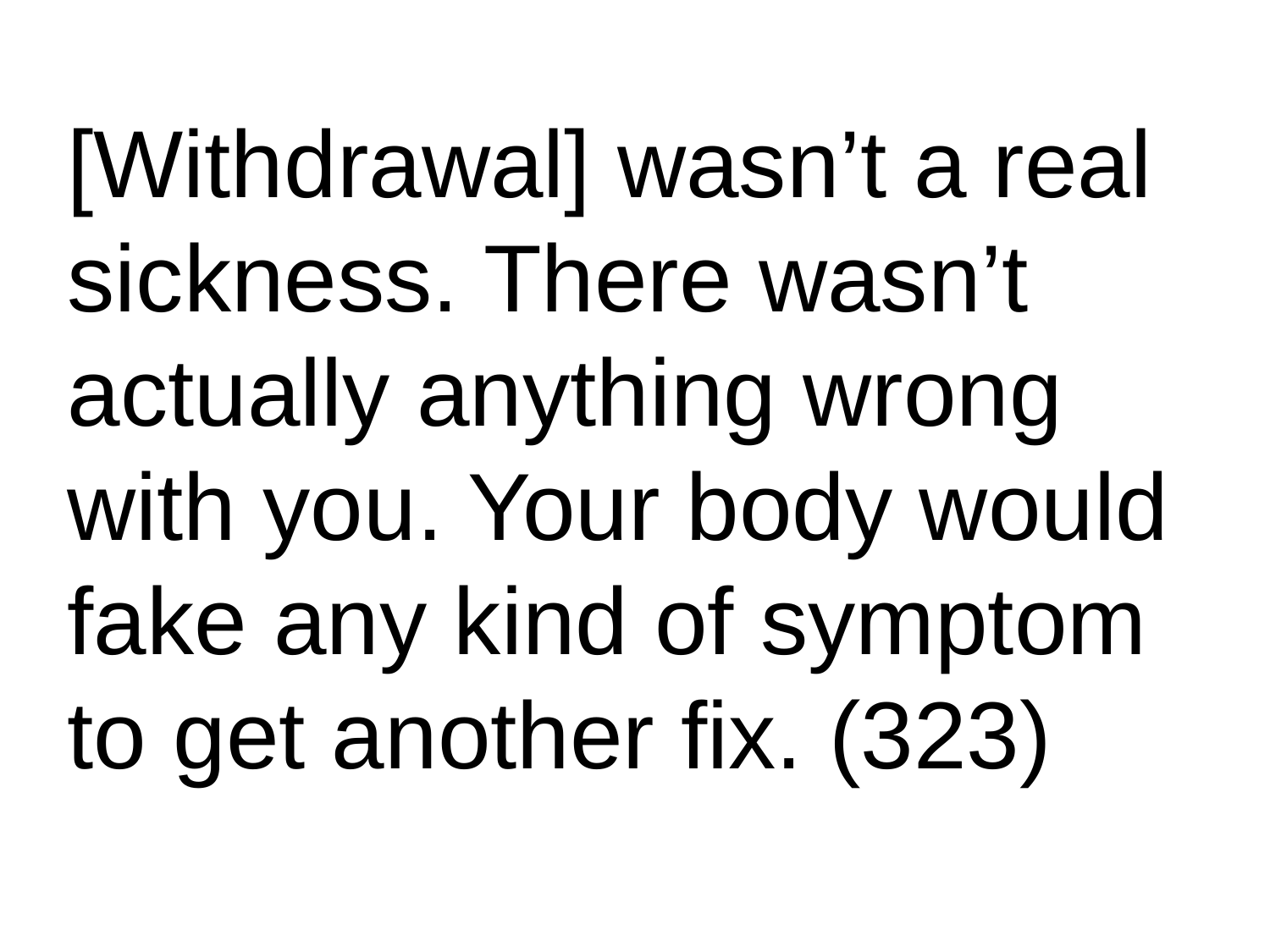

[Withdrawal] wasn’t a real sickness. There wasn’t actually anything wrong with you. Your body would fake any kind of symptom to get another fix. (323)